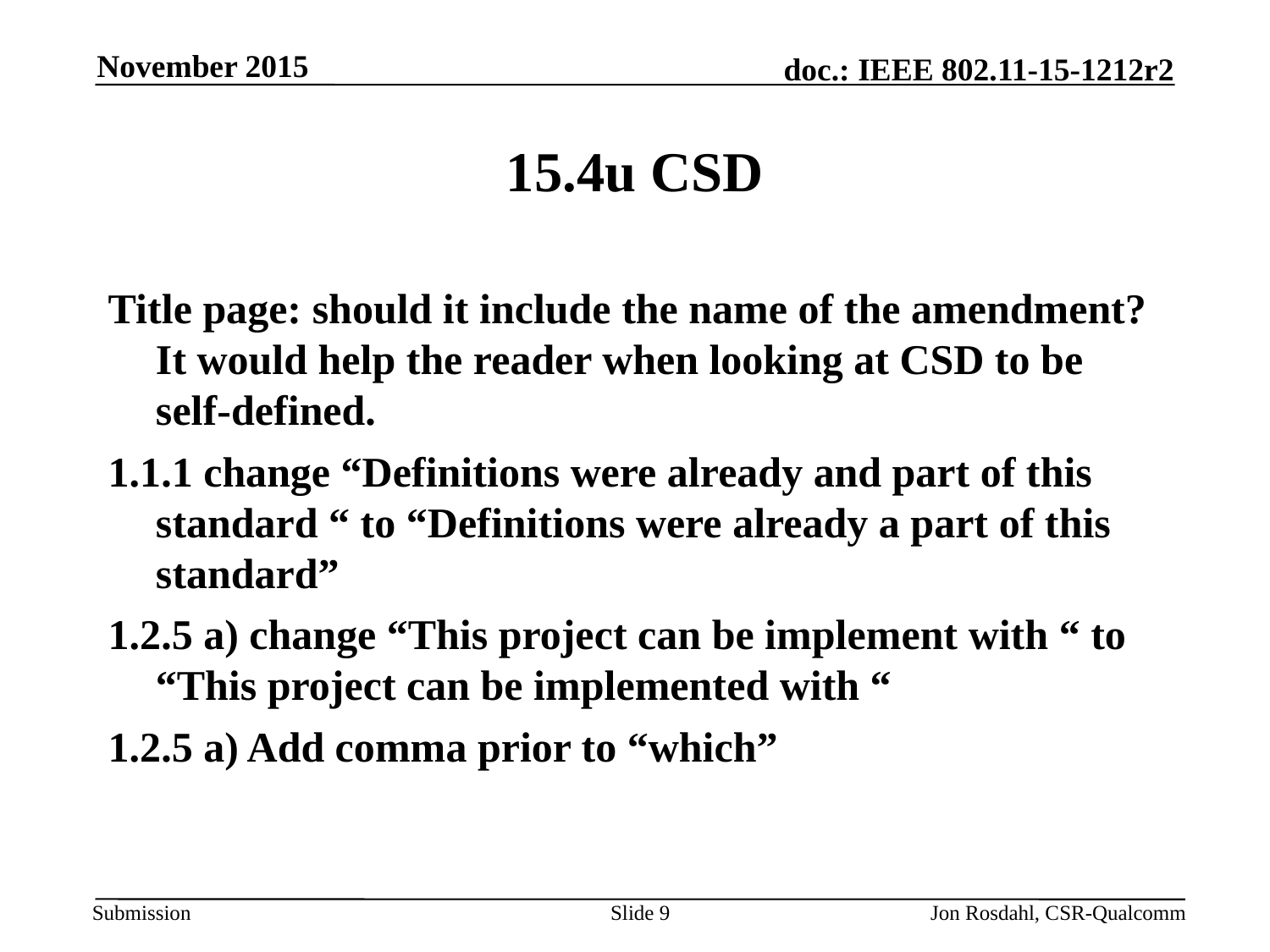

November 2015
# 15.4u CSD
Title page: should it include the name of the amendment? It would help the reader when looking at CSD to be self-defined.
1.1.1 change “Definitions were already and part of this standard “ to “Definitions were already a part of this standard”
1.2.5 a) change “This project can be implement with “ to “This project can be implemented with “
1.2.5 a) Add comma prior to “which”

Slide 9
Jon Rosdahl, CSR-Qualcomm